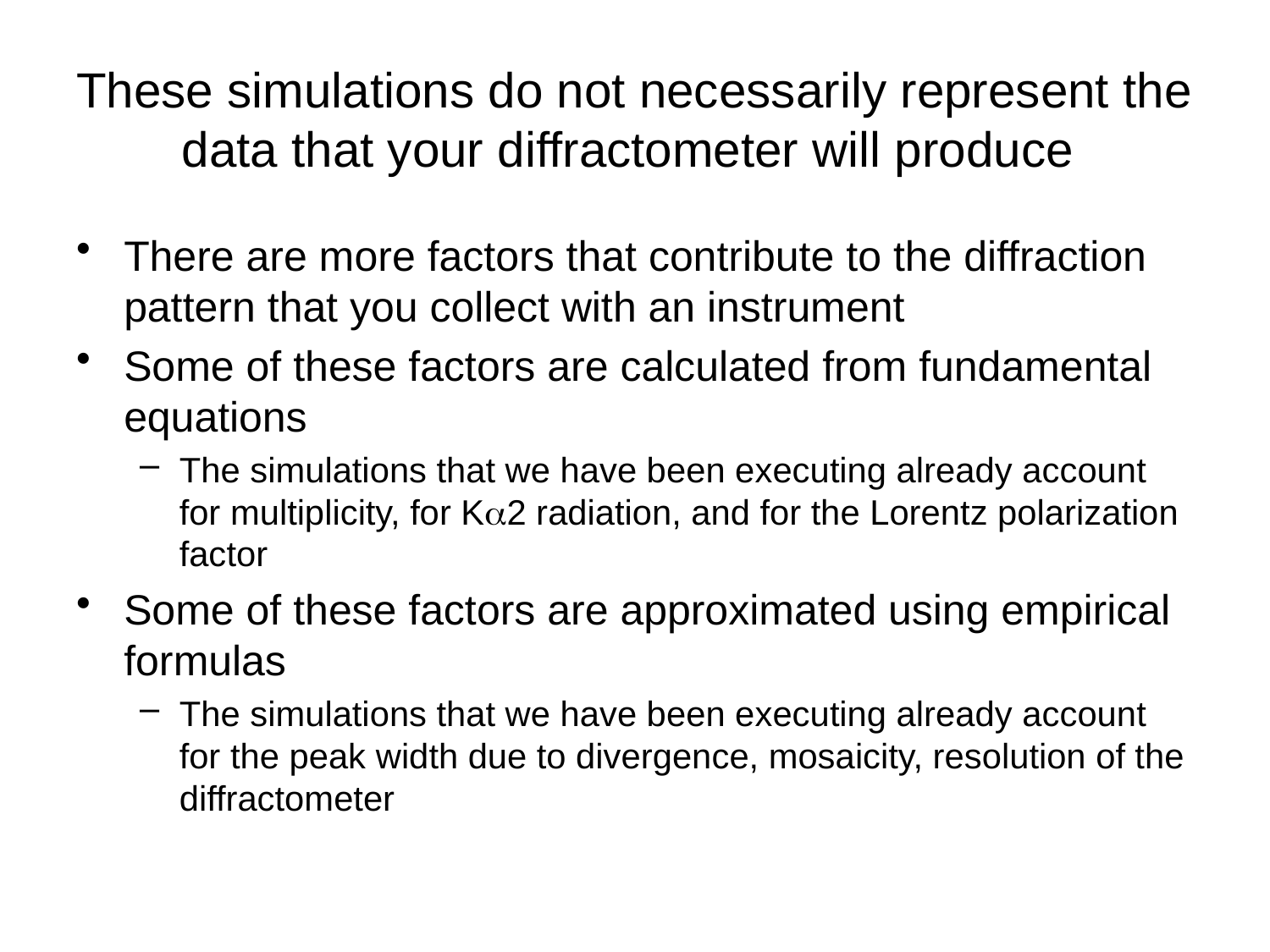

# These simulations do not necessarily represent the data that your diffractometer will produce
There are more factors that contribute to the diffraction pattern that you collect with an instrument
Some of these factors are calculated from fundamental equations
The simulations that we have been executing already account for multiplicity, for Kα2 radiation, and for the Lorentz polarization factor
Some of these factors are approximated using empirical formulas
The simulations that we have been executing already account for the peak width due to divergence, mosaicity, resolution of the diffractometer